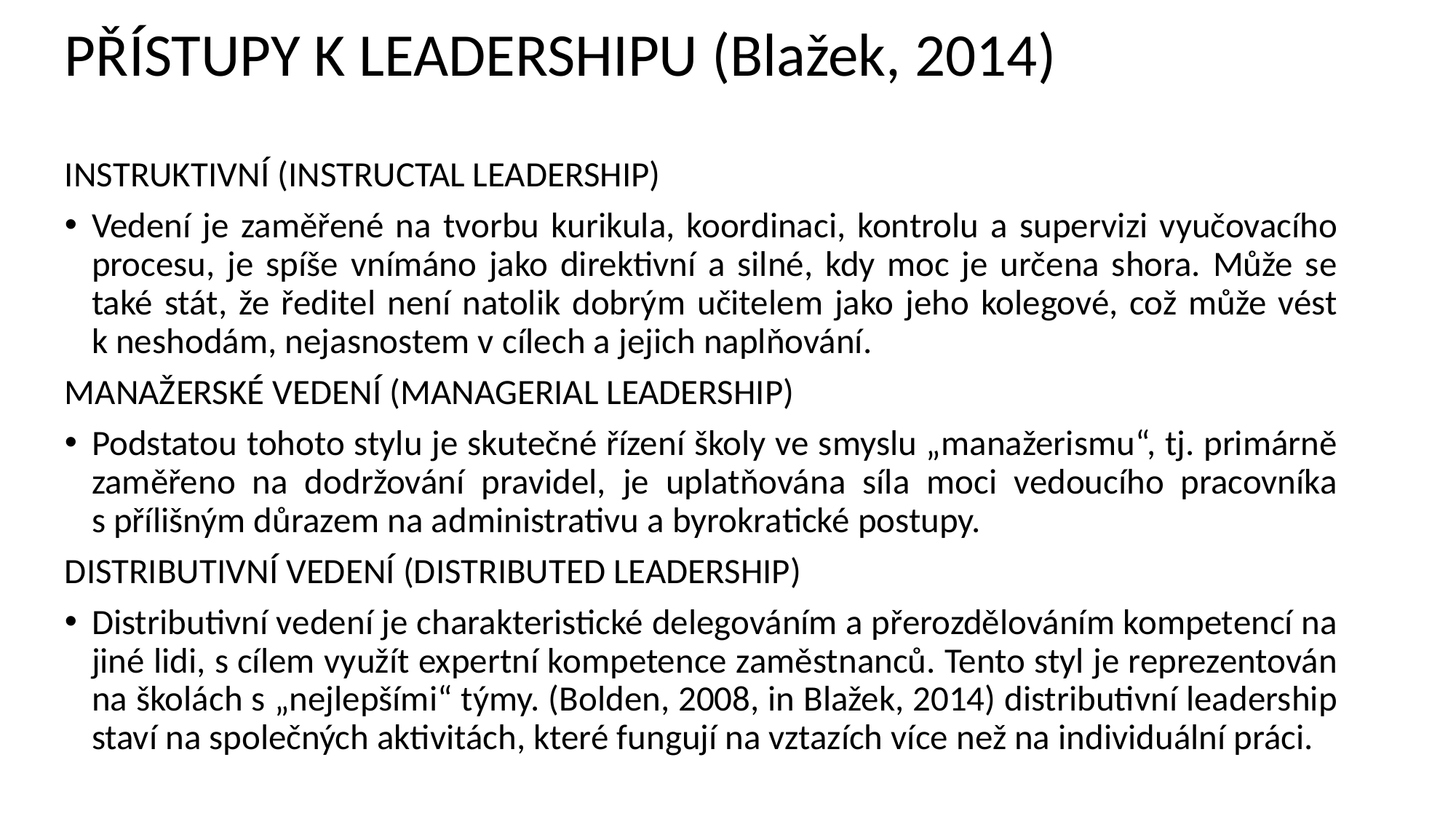

# PŘÍSTUPY K LEADERSHIPU (Blažek, 2014)

INSTRUKTIVNÍ (INSTRUCTAL LEADERSHIP)
Vedení je zaměřené na tvorbu kurikula, koordinaci, kontrolu a supervizi vyučovacího procesu, je spíše vnímáno jako direktivní a silné, kdy moc je určena shora. Může se také stát, že ředitel není natolik dobrým učitelem jako jeho kolegové, což může vést k neshodám, nejasnostem v cílech a jejich naplňování.
MANAŽERSKÉ VEDENÍ (MANAGERIAL LEADERSHIP)
Podstatou tohoto stylu je skutečné řízení školy ve smyslu „manažerismu“, tj. primárně zaměřeno na dodržování pravidel, je uplatňována síla moci vedoucího pracovníka s přílišným důrazem na administrativu a byrokratické postupy.
DISTRIBUTIVNÍ VEDENÍ (DISTRIBUTED LEADERSHIP)
Distributivní vedení je charakteristické delegováním a přerozdělováním kompetencí na jiné lidi, s cílem využít expertní kompetence zaměstnanců. Tento styl je reprezentován na školách s „nejlepšími“ týmy. (Bolden, 2008, in Blažek, 2014) distributivní leadership staví na společných aktivitách, které fungují na vztazích více než na individuální práci.